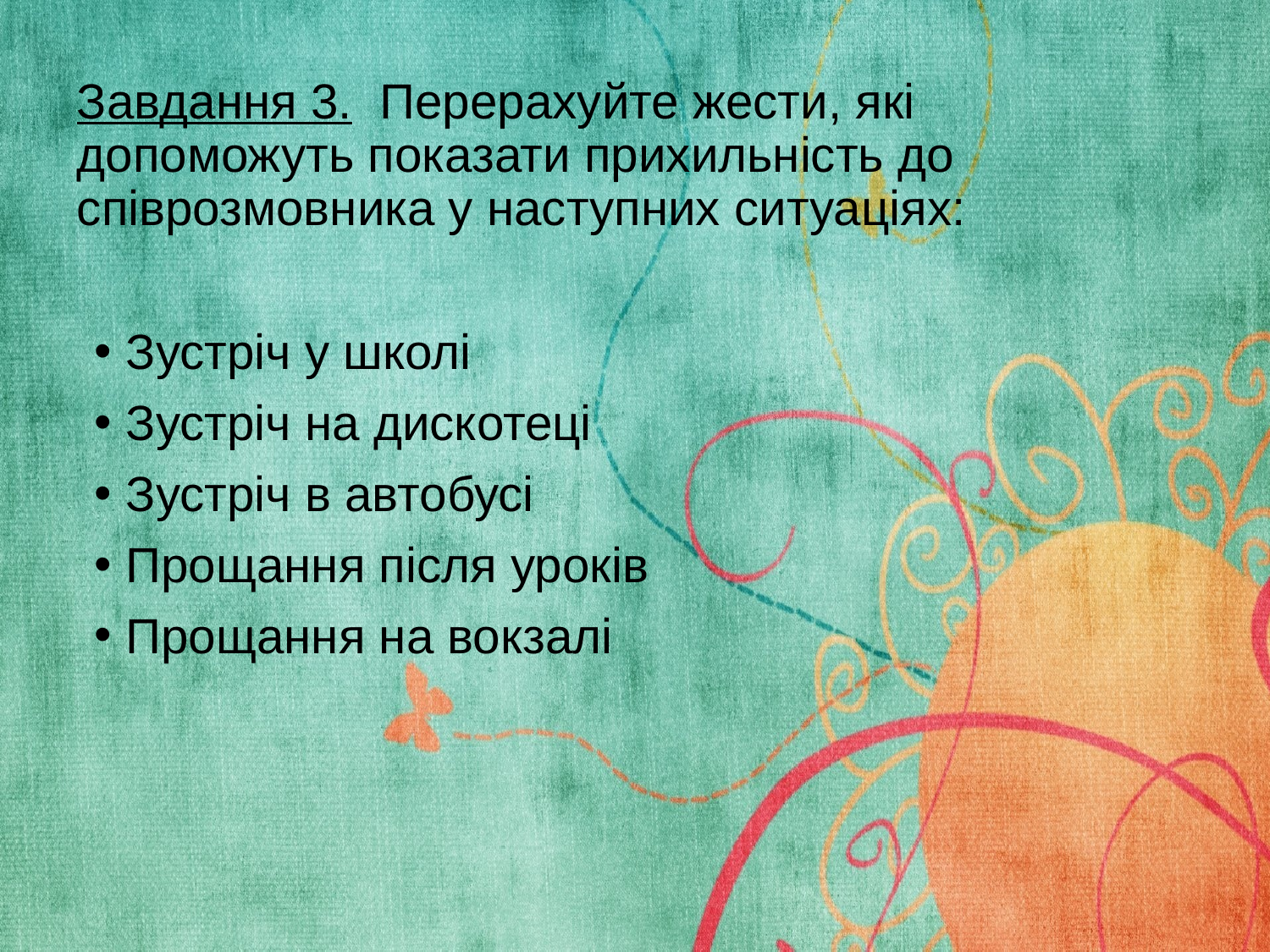

# Завдання 3.  Перерахуйте жести, які допоможуть показати прихильність до співрозмовника у наступних ситуаціях:
Зустріч у школі
Зустріч на дискотеці
Зустріч в автобусі
Прощання після уроків
Прощання на вокзалі